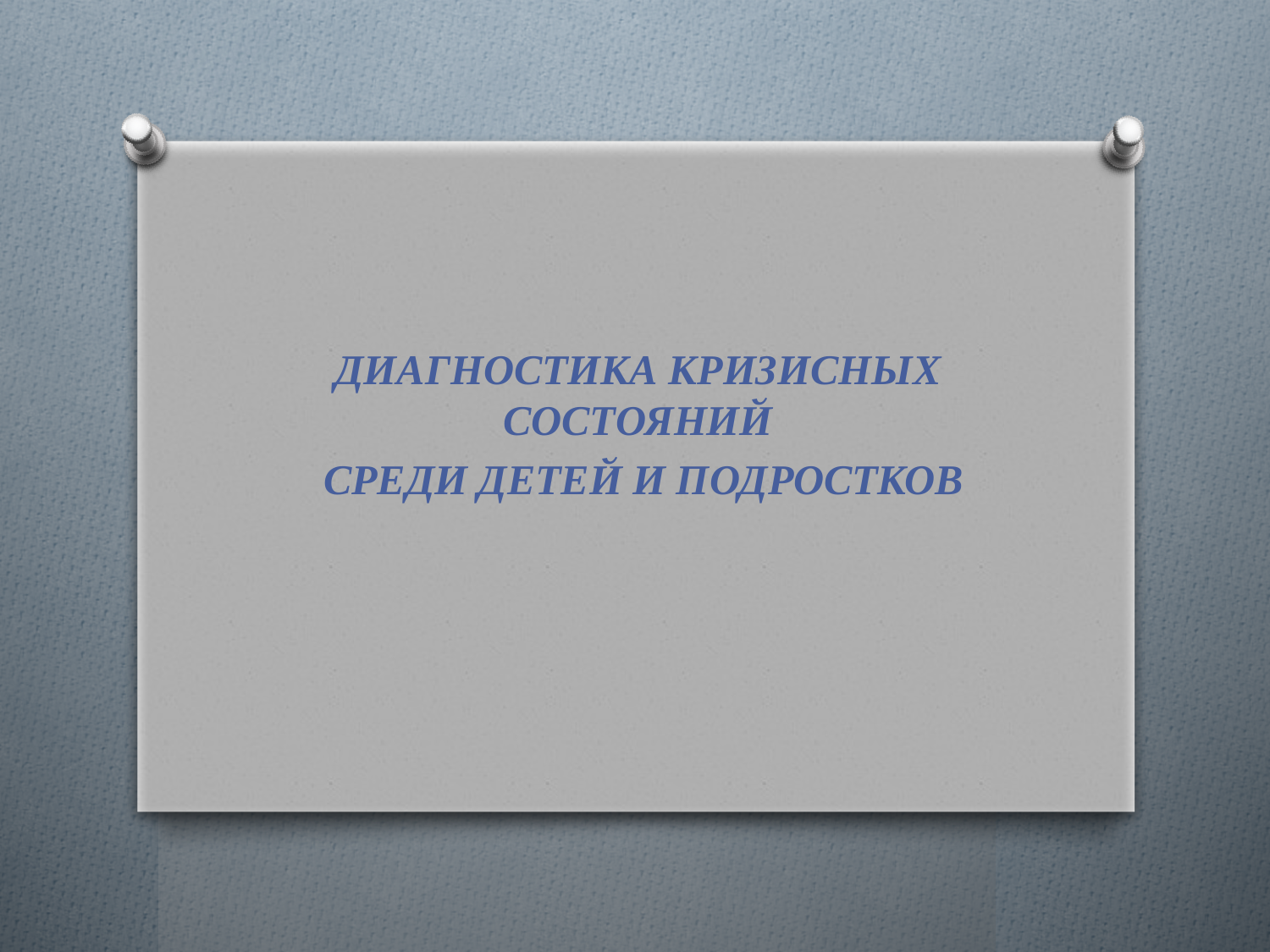

#
ДИАГНОСТИКА КРИЗИСНЫХ СОСТОЯНИЙ
 СРЕДИ ДЕТЕЙ И ПОДРОСТКОВ